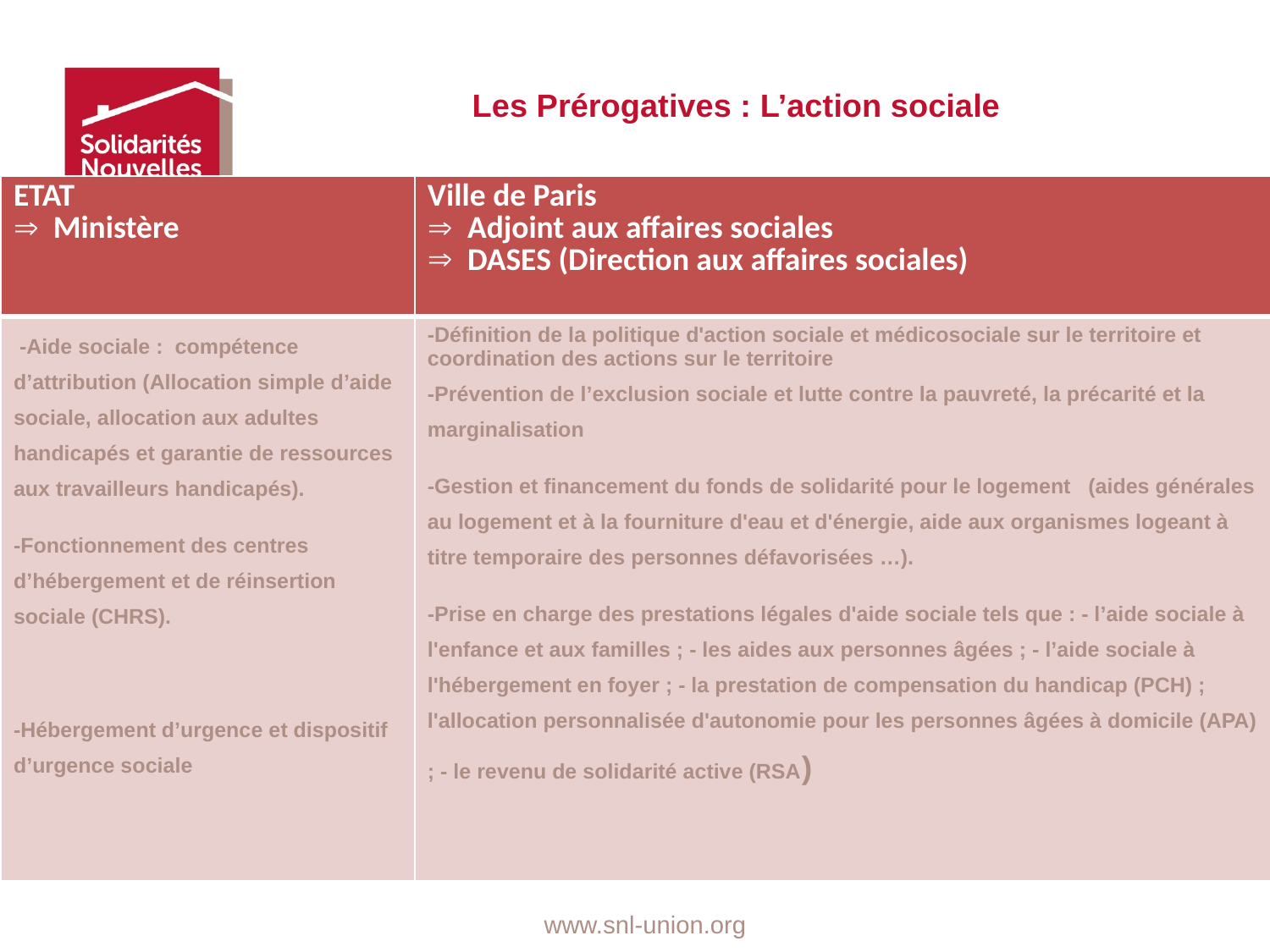

# Les Prérogatives : L’action sociale
| ETAT Ministère | Ville de Paris Adjoint aux affaires sociales DASES (Direction aux affaires sociales) |
| --- | --- |
| -Aide sociale : compétence d’attribution (Allocation simple d’aide sociale, allocation aux adultes handicapés et garantie de ressources aux travailleurs handicapés). -Fonctionnement des centres d’hébergement et de réinsertion sociale (CHRS). -Hébergement d’urgence et dispositif d’urgence sociale | -Définition de la politique d'action sociale et médicosociale sur le territoire et coordination des actions sur le territoire -Prévention de l’exclusion sociale et lutte contre la pauvreté, la précarité et la marginalisation -Gestion et financement du fonds de solidarité pour le logement (aides générales au logement et à la fourniture d'eau et d'énergie, aide aux organismes logeant à titre temporaire des personnes défavorisées …). -Prise en charge des prestations légales d'aide sociale tels que : - l’aide sociale à l'enfance et aux familles ; - les aides aux personnes âgées ; - l’aide sociale à l'hébergement en foyer ; - la prestation de compensation du handicap (PCH) ; l'allocation personnalisée d'autonomie pour les personnes âgées à domicile (APA) ; - le revenu de solidarité active (RSA) |